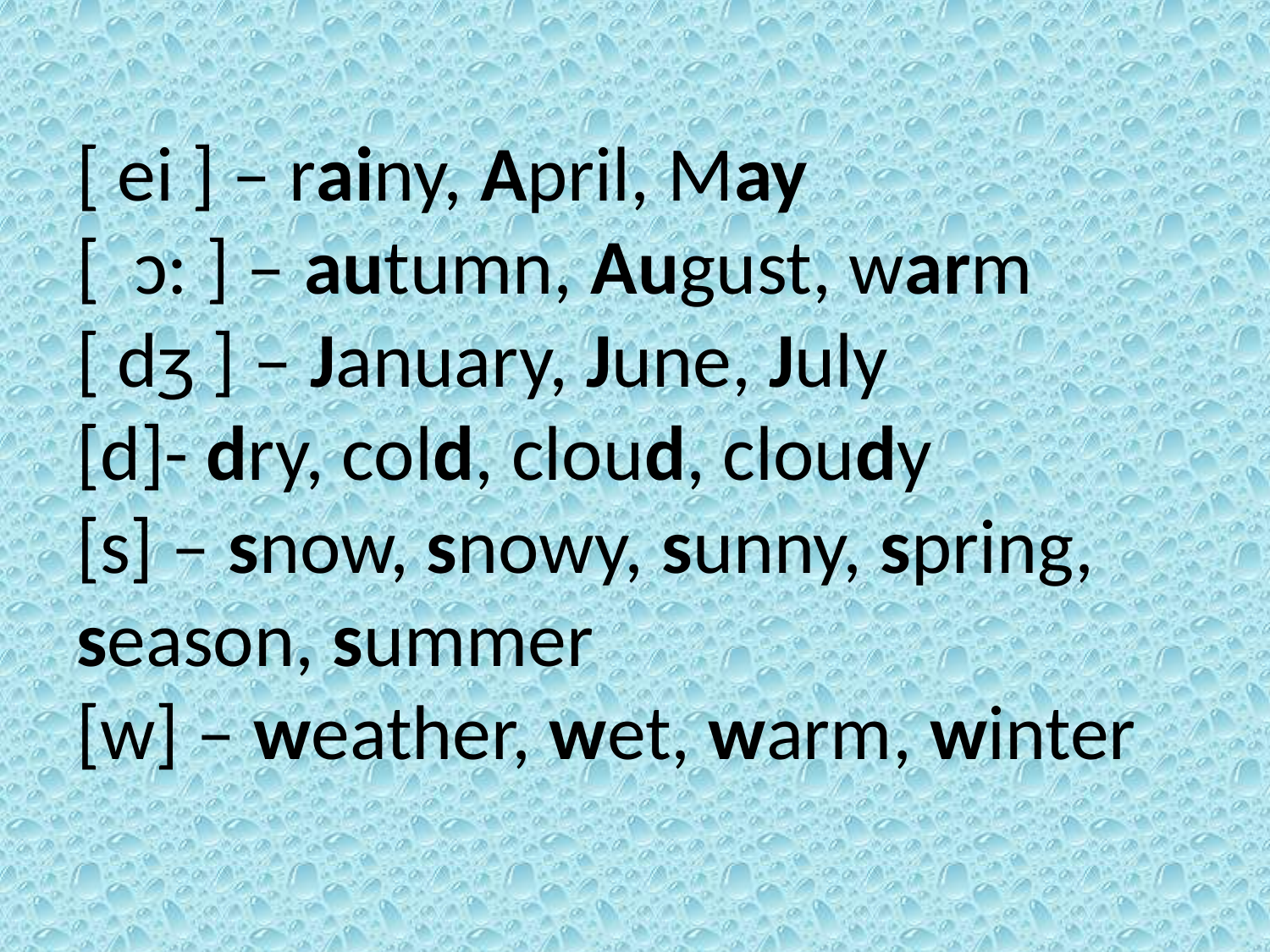

# [ ei ] – rainy, April, May [  ɔ: ] – autumn, August, warm [ dʒ ] – January, June, July [d]- dry, cold, cloud, cloudy [s] – snow, snowy, sunny, spring, season, summer [w] – weather, wet, warm, winter